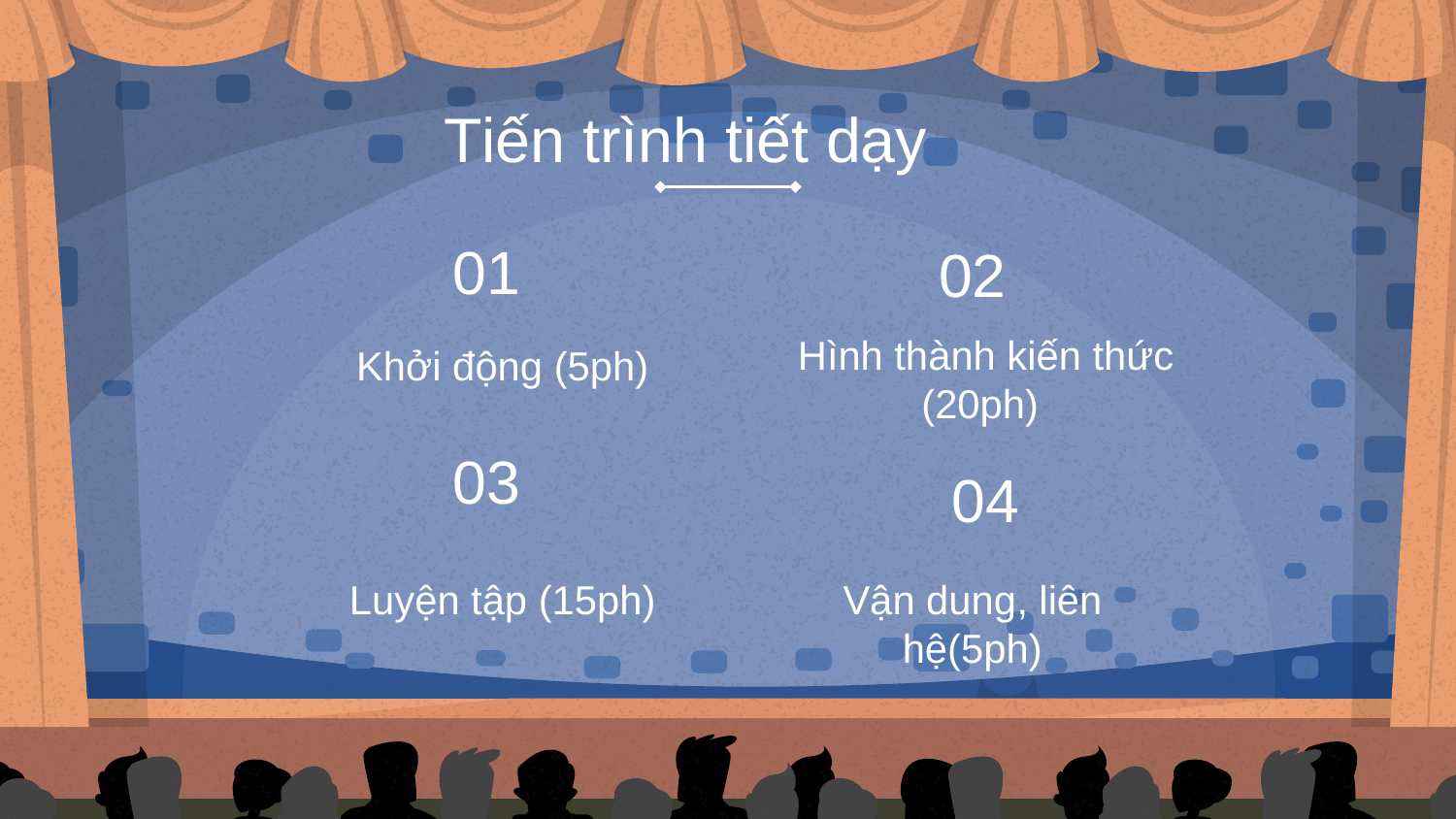

Tiến trình tiết dạy
# 01
02
Hình thành kiến thức (20ph)
Khởi động (5ph)
03
04
Luyện tập (15ph)
Vận dung, liên hệ(5ph)